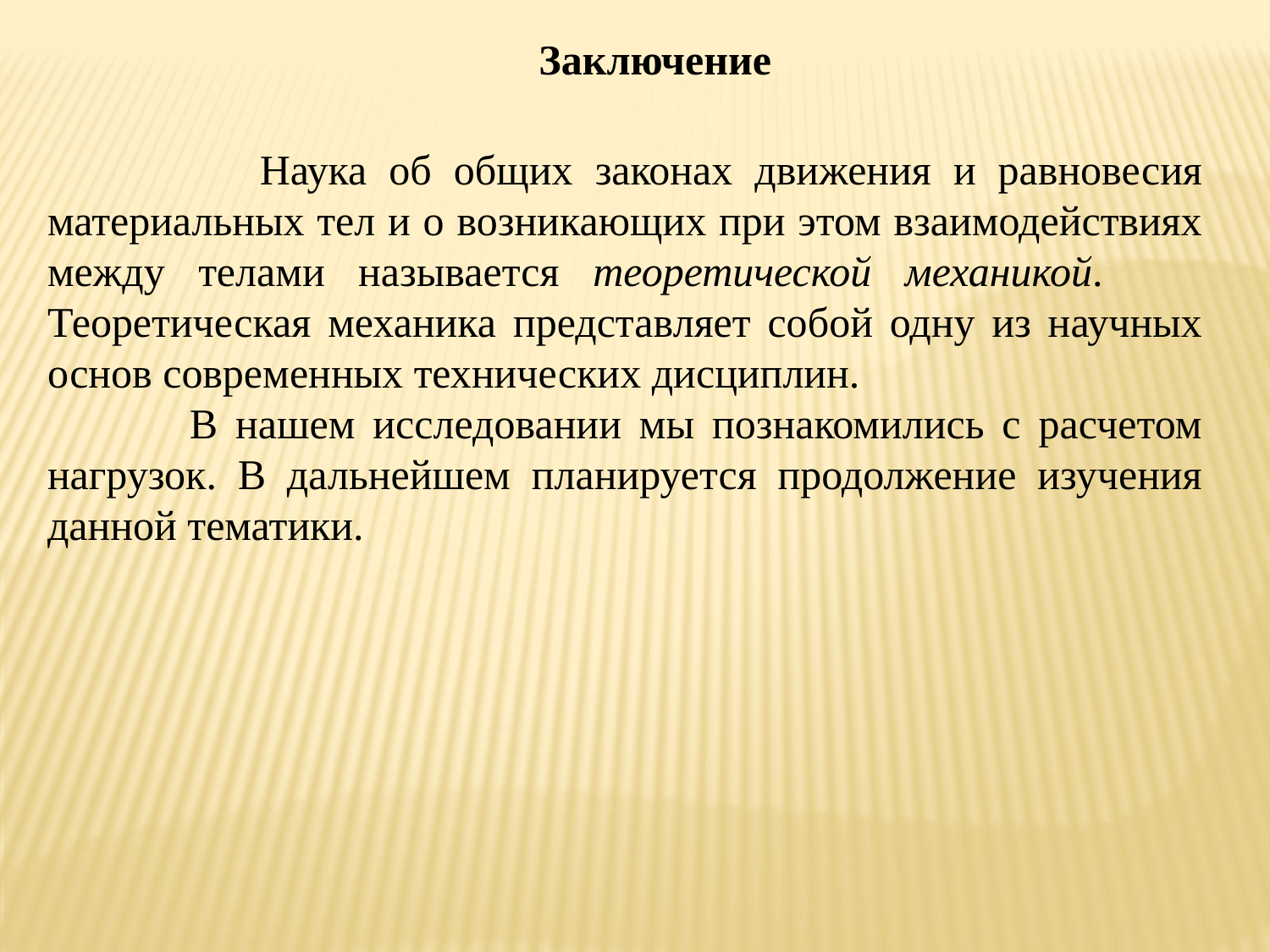

Заключение
          Наука об общих законах движения и равновесия материальных тел и о возникающих при этом взаимодействиях между телами называется теоретической механикой.    Теоретическая механика представляет собой одну из научных основ современных технических дисциплин.
        В нашем исследовании мы познакомились с расчетом нагрузок. В дальнейшем планируется продолжение изучения данной тематики.